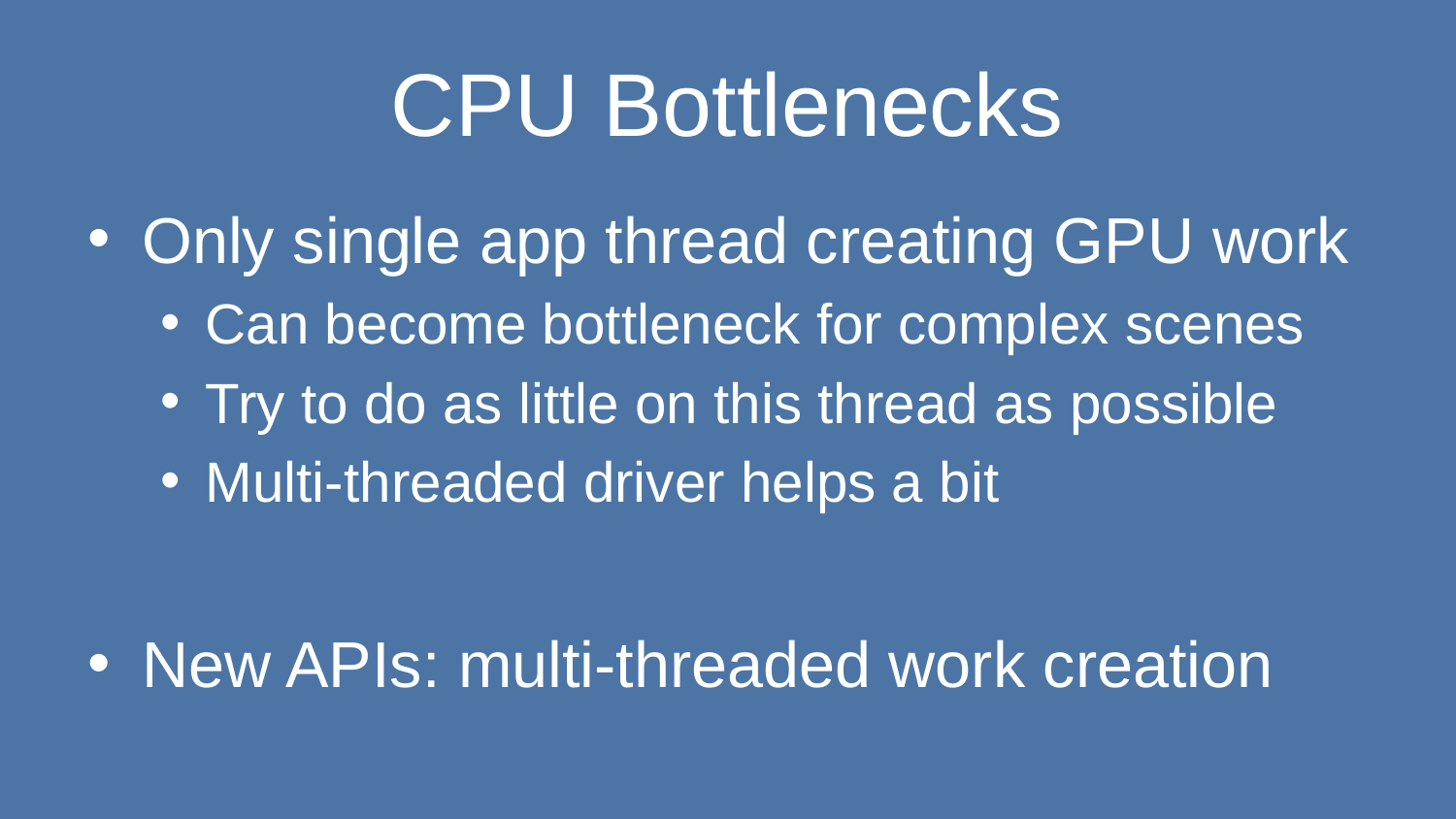

# CPU Bottlenecks
Only single app thread creating GPU work
Can become bottleneck for complex scenes
Try to do as little on this thread as possible
Multi-threaded driver helps a bit

New APIs: multi-threaded work creation